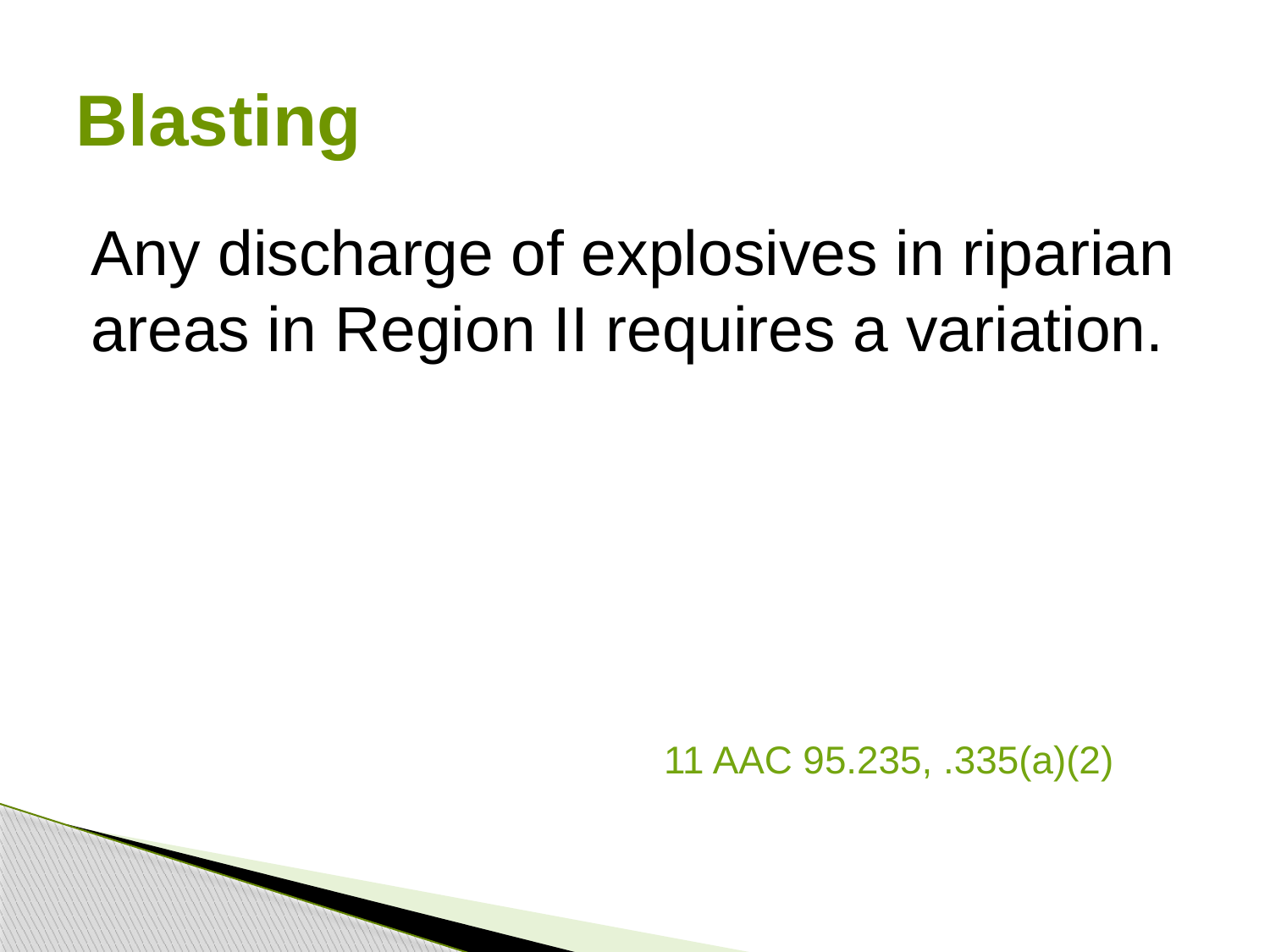

# Blasting
Any discharge of explosives in riparian areas in Region II requires a variation.

				      11 AAC 95.235, .335(a)(2)